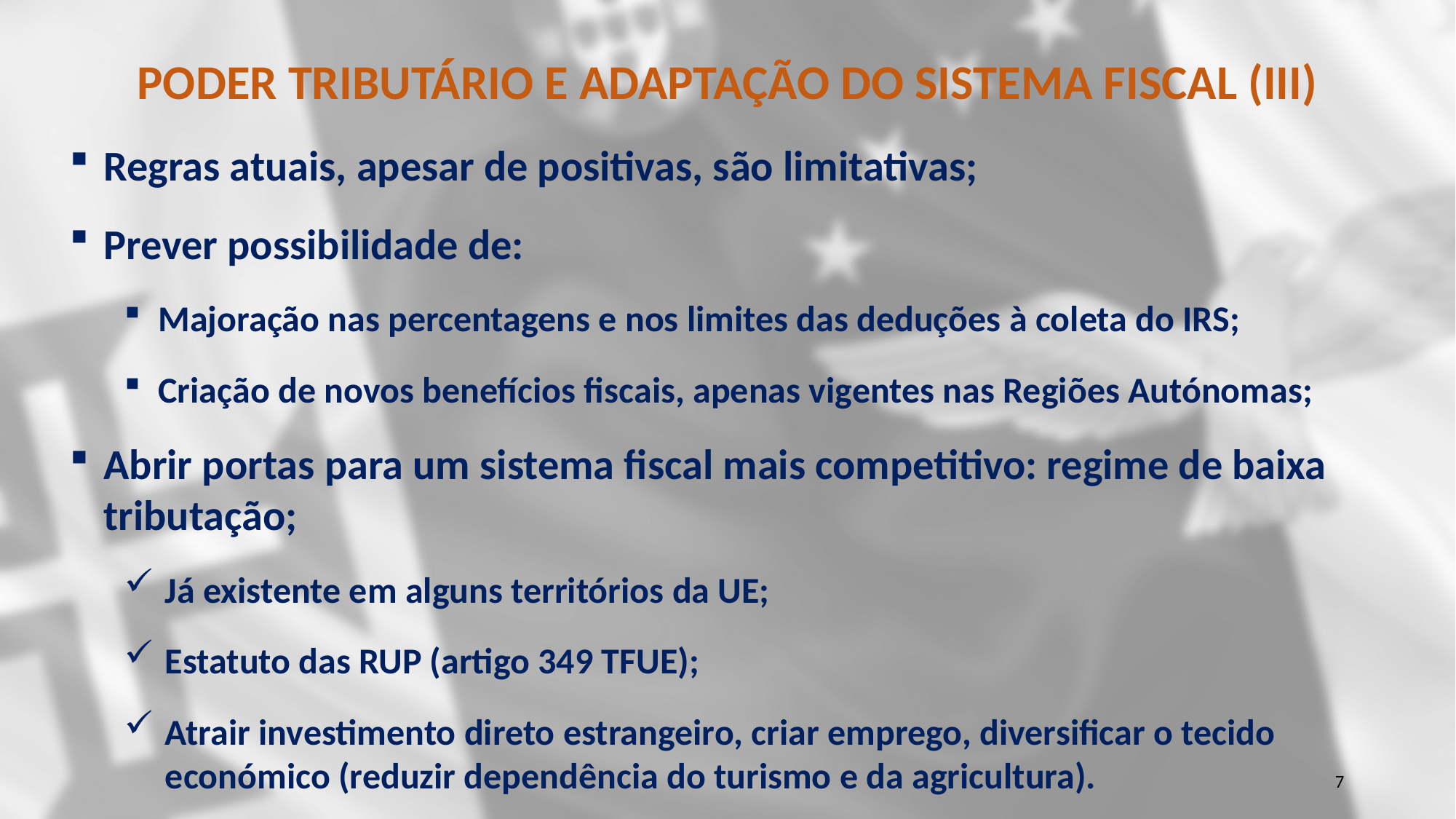

# PODER TRIBUTÁRIO E ADAPTAÇÃO DO SISTEMA FISCAL (III)
Regras atuais, apesar de positivas, são limitativas;
Prever possibilidade de:
Majoração nas percentagens e nos limites das deduções à coleta do IRS;
Criação de novos benefícios fiscais, apenas vigentes nas Regiões Autónomas;
Abrir portas para um sistema fiscal mais competitivo: regime de baixa tributação;
Já existente em alguns territórios da UE;
Estatuto das RUP (artigo 349 TFUE);
Atrair investimento direto estrangeiro, criar emprego, diversificar o tecido económico (reduzir dependência do turismo e da agricultura).
7